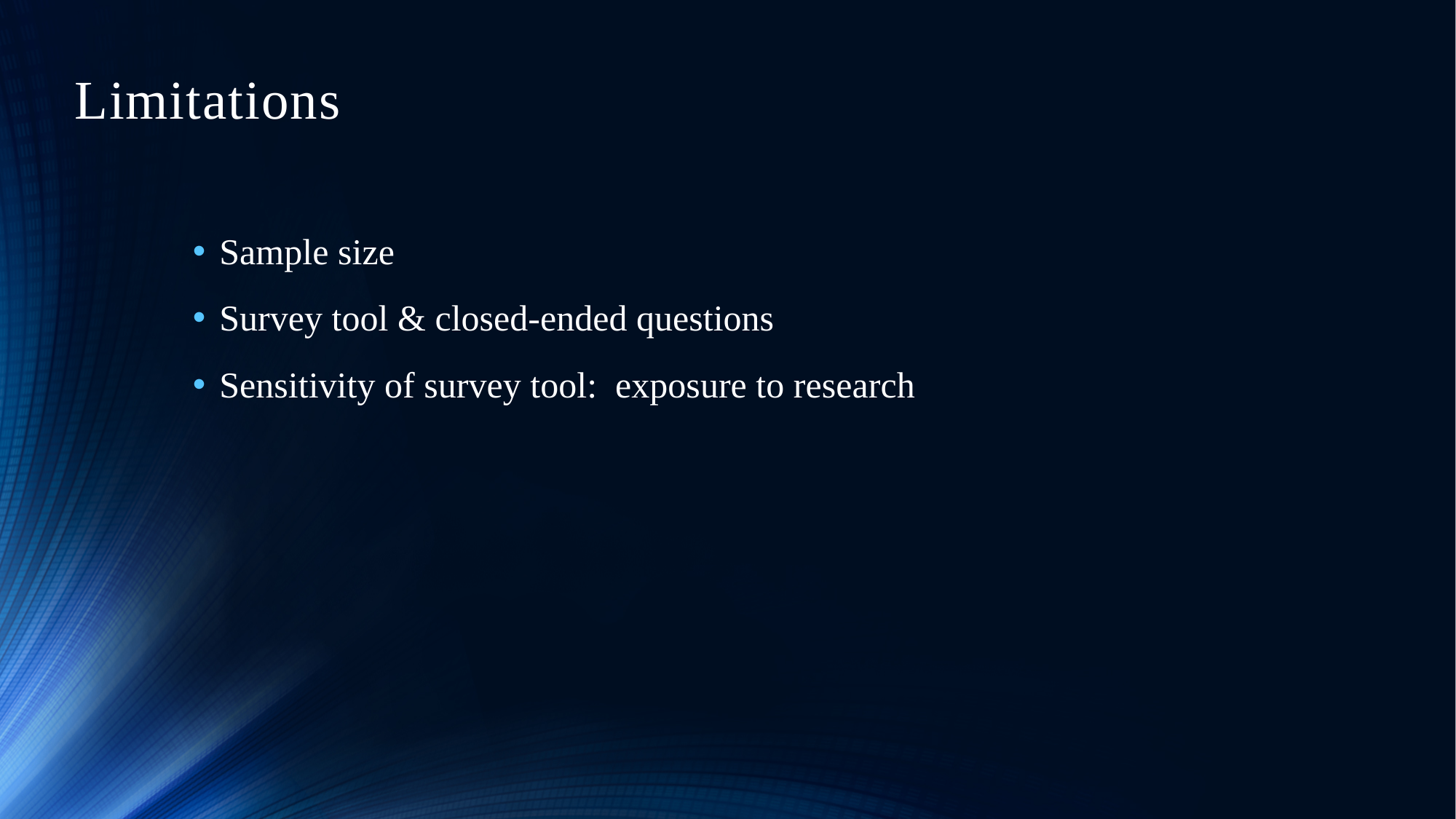

# Limitations
Sample size
Survey tool & closed-ended questions
Sensitivity of survey tool:  exposure to research